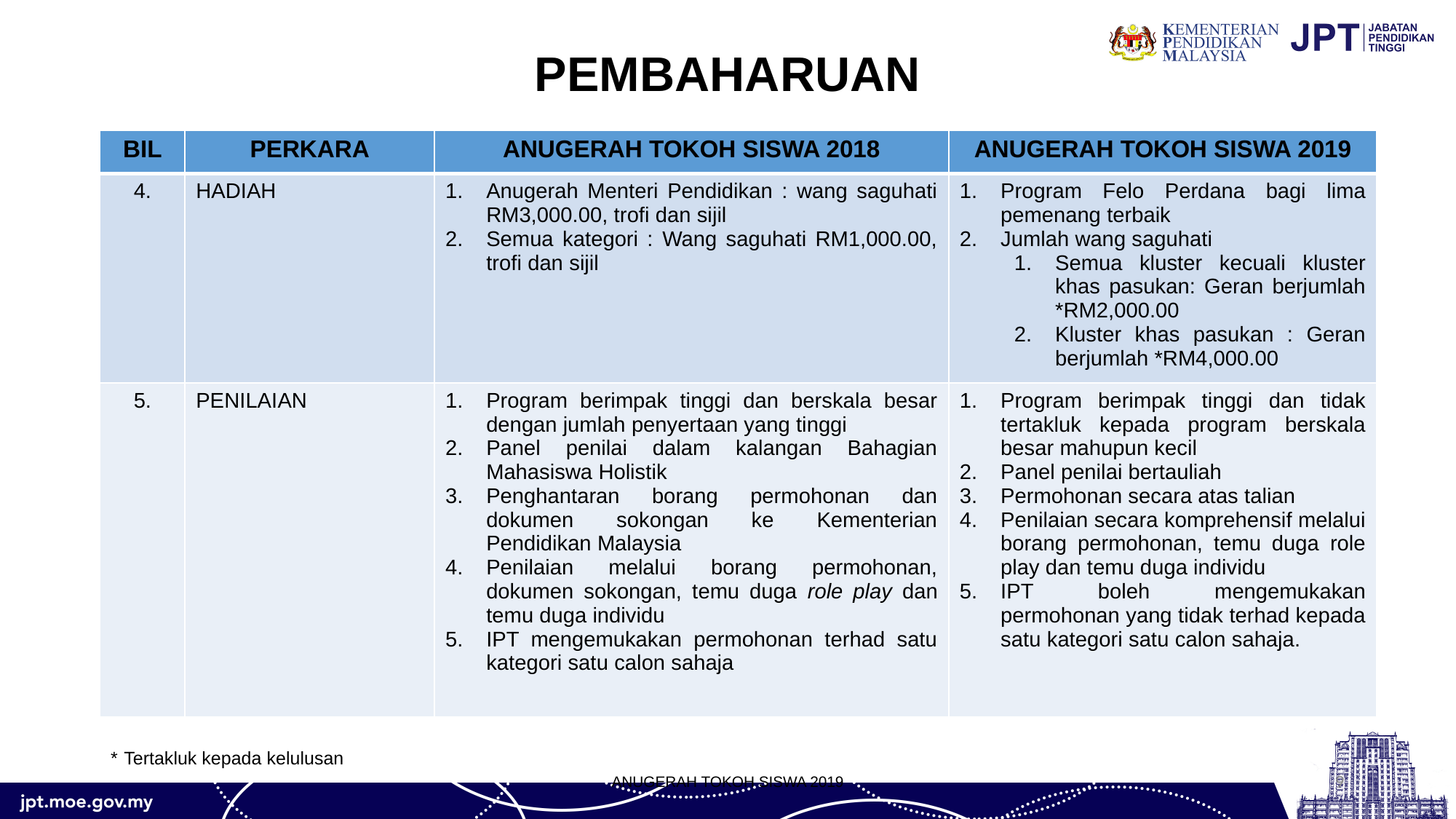

# PEMBAHARUAN
| BIL | PERKARA | ANUGERAH TOKOH SISWA 2018 | ANUGERAH TOKOH SISWA 2019 |
| --- | --- | --- | --- |
| 4. | HADIAH | Anugerah Menteri Pendidikan : wang saguhati RM3,000.00, trofi dan sijil Semua kategori : Wang saguhati RM1,000.00, trofi dan sijil | Program Felo Perdana bagi lima pemenang terbaik Jumlah wang saguhati Semua kluster kecuali kluster khas pasukan: Geran berjumlah \*RM2,000.00 Kluster khas pasukan : Geran berjumlah \*RM4,000.00 |
| 5. | PENILAIAN | Program berimpak tinggi dan berskala besar dengan jumlah penyertaan yang tinggi Panel penilai dalam kalangan Bahagian Mahasiswa Holistik Penghantaran borang permohonan dan dokumen sokongan ke Kementerian Pendidikan Malaysia Penilaian melalui borang permohonan, dokumen sokongan, temu duga role play dan temu duga individu IPT mengemukakan permohonan terhad satu kategori satu calon sahaja | Program berimpak tinggi dan tidak tertakluk kepada program berskala besar mahupun kecil Panel penilai bertauliah Permohonan secara atas talian Penilaian secara komprehensif melalui borang permohonan, temu duga role play dan temu duga individu IPT boleh mengemukakan permohonan yang tidak terhad kepada satu kategori satu calon sahaja. |
* Tertakluk kepada kelulusan
ANUGERAH TOKOH SISWA 2019
9